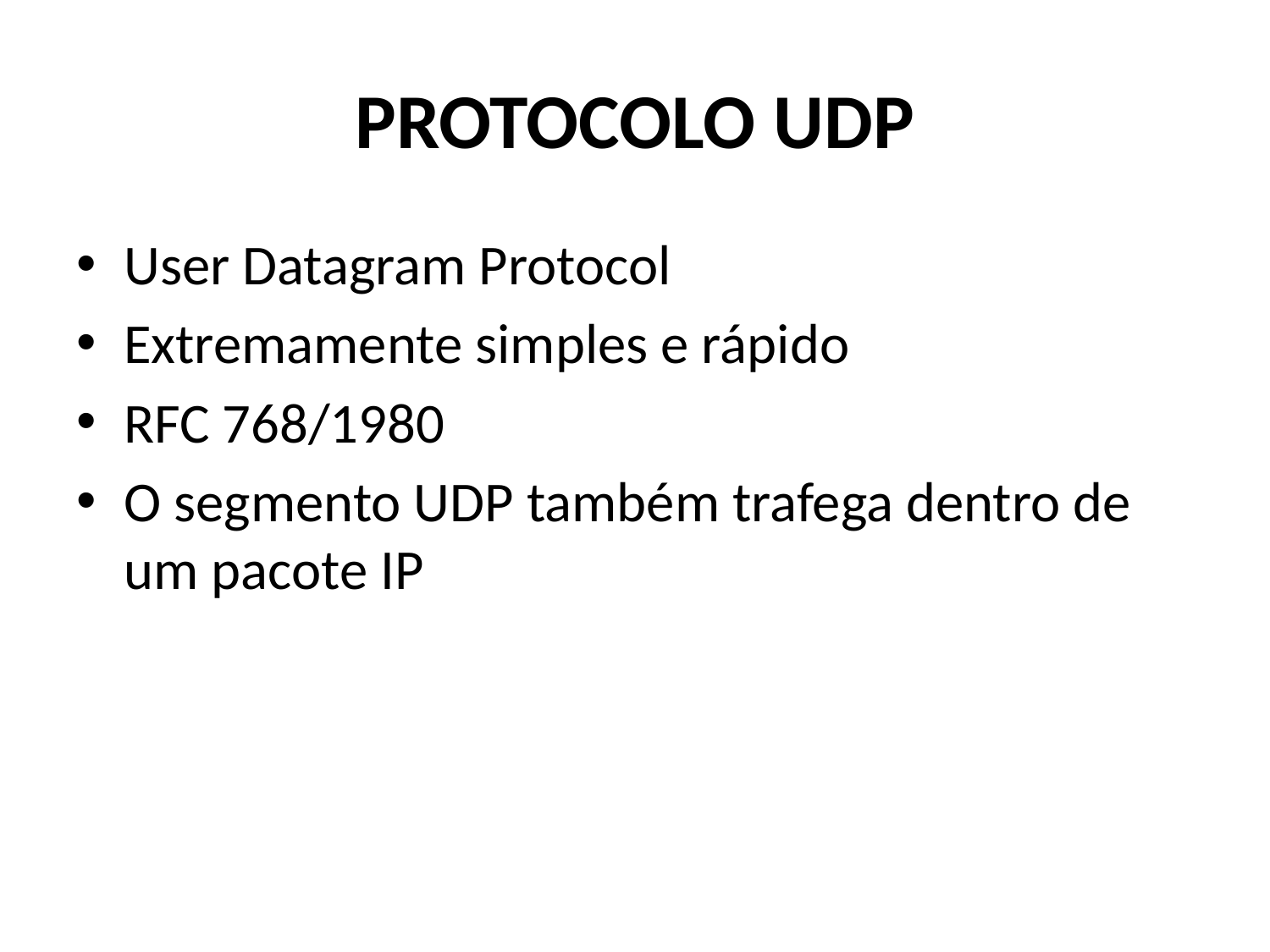

# PROTOCOLO UDP
User Datagram Protocol
Extremamente simples e rápido
RFC 768/1980
O segmento UDP também trafega dentro de um pacote IP